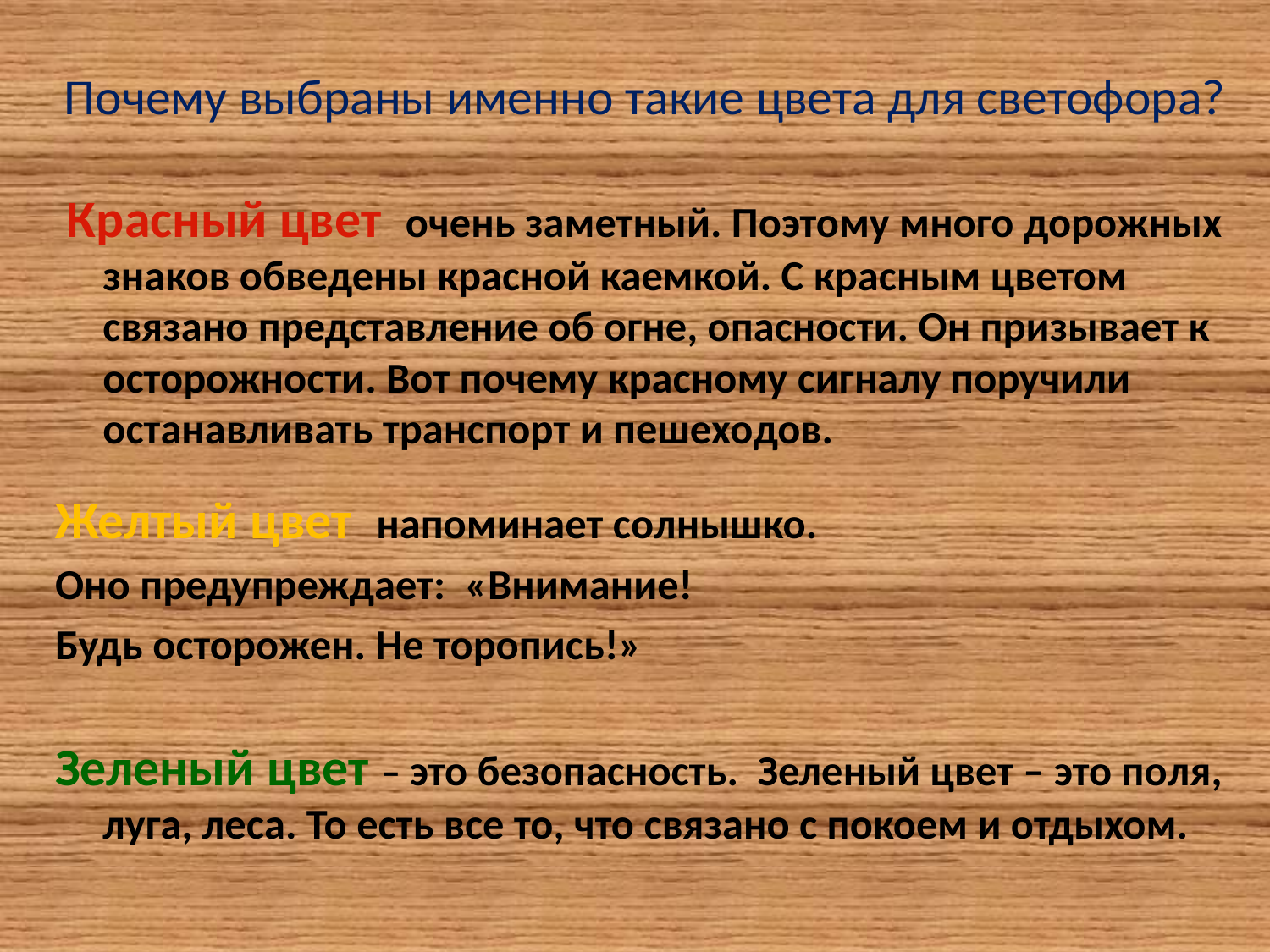

# Почему выбраны именно такие цвета для светофора?
 Красный цвет  очень заметный. Поэтому много дорожных знаков обведены красной каемкой. С красным цветом связано представление об огне, опасности. Он призывает к осторожности. Вот почему красному сигналу поручили останавливать транспорт и пешеходов.

Желтый цвет  напоминает солнышко.
Оно предупреждает:  «Внимание!
Будь осторожен. Не торопись!»

Зеленый цвет – это безопасность.  Зеленый цвет – это поля, луга, леса. То есть все то, что связано с покоем и отдыхом.